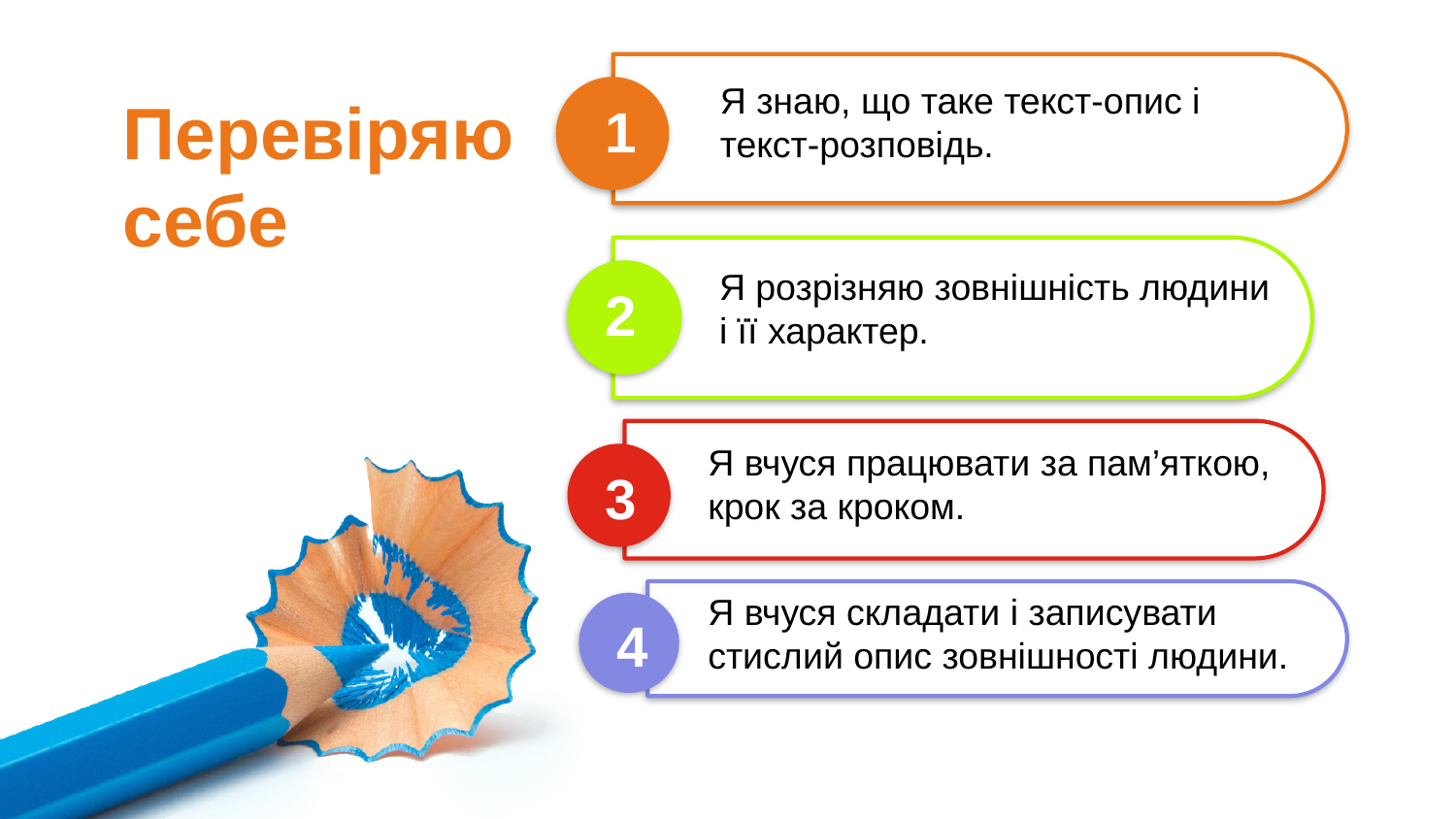

Я знаю, що таке текст-опис і
текст-розповідь.
Перевіряю себе

1

Я розрізняю зовнішність людини і її характер.

2

Я вчуся працювати за пам’яткою, крок за кроком.

3
Я вчуся складати і записувати
стислий опис зовнішності людини.

4